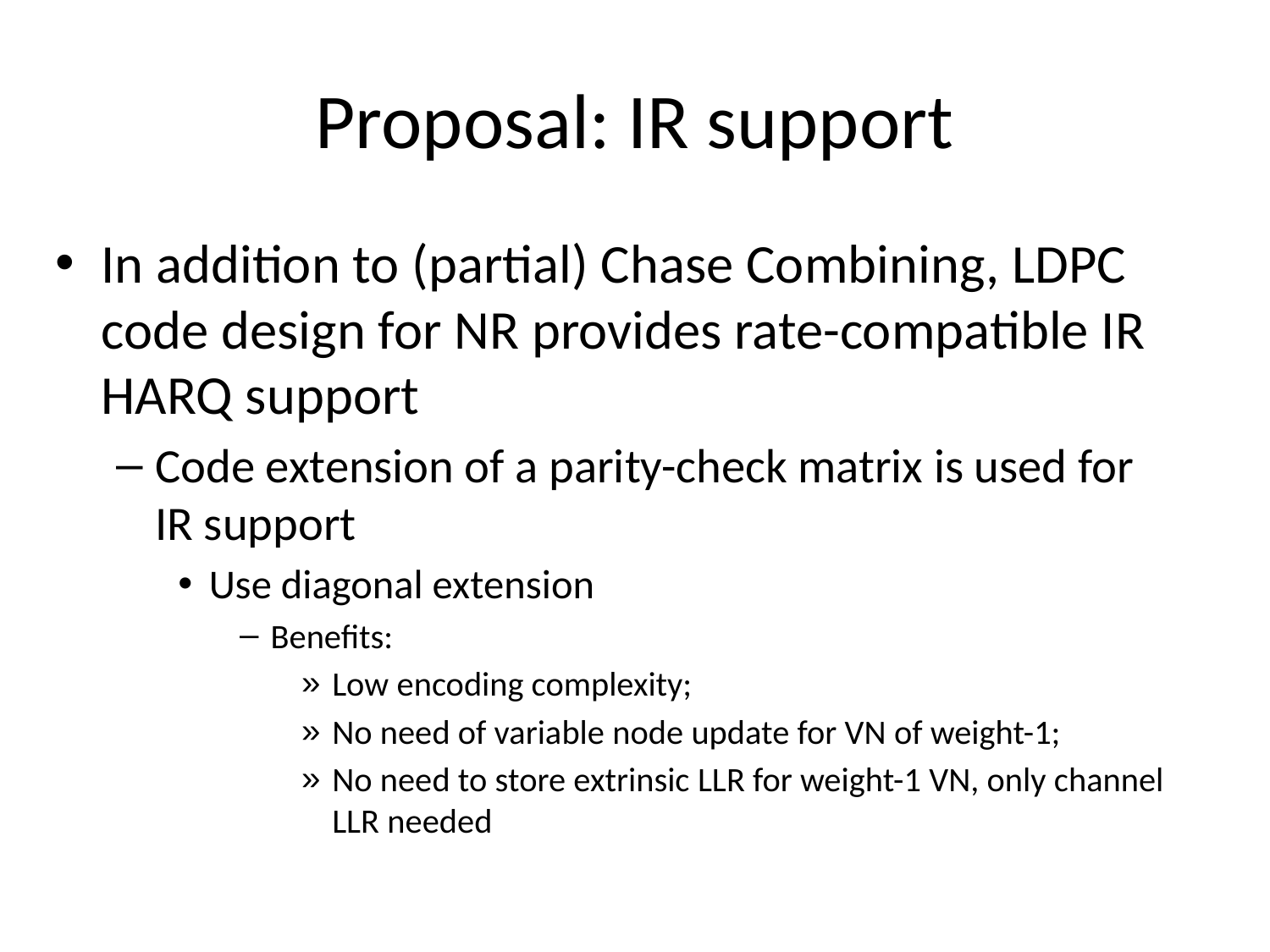

# Proposal: IR support
In addition to (partial) Chase Combining, LDPC code design for NR provides rate-compatible IR HARQ support
Code extension of a parity-check matrix is used for IR support
Use diagonal extension
Benefits:
Low encoding complexity;
No need of variable node update for VN of weight-1;
No need to store extrinsic LLR for weight-1 VN, only channel LLR needed